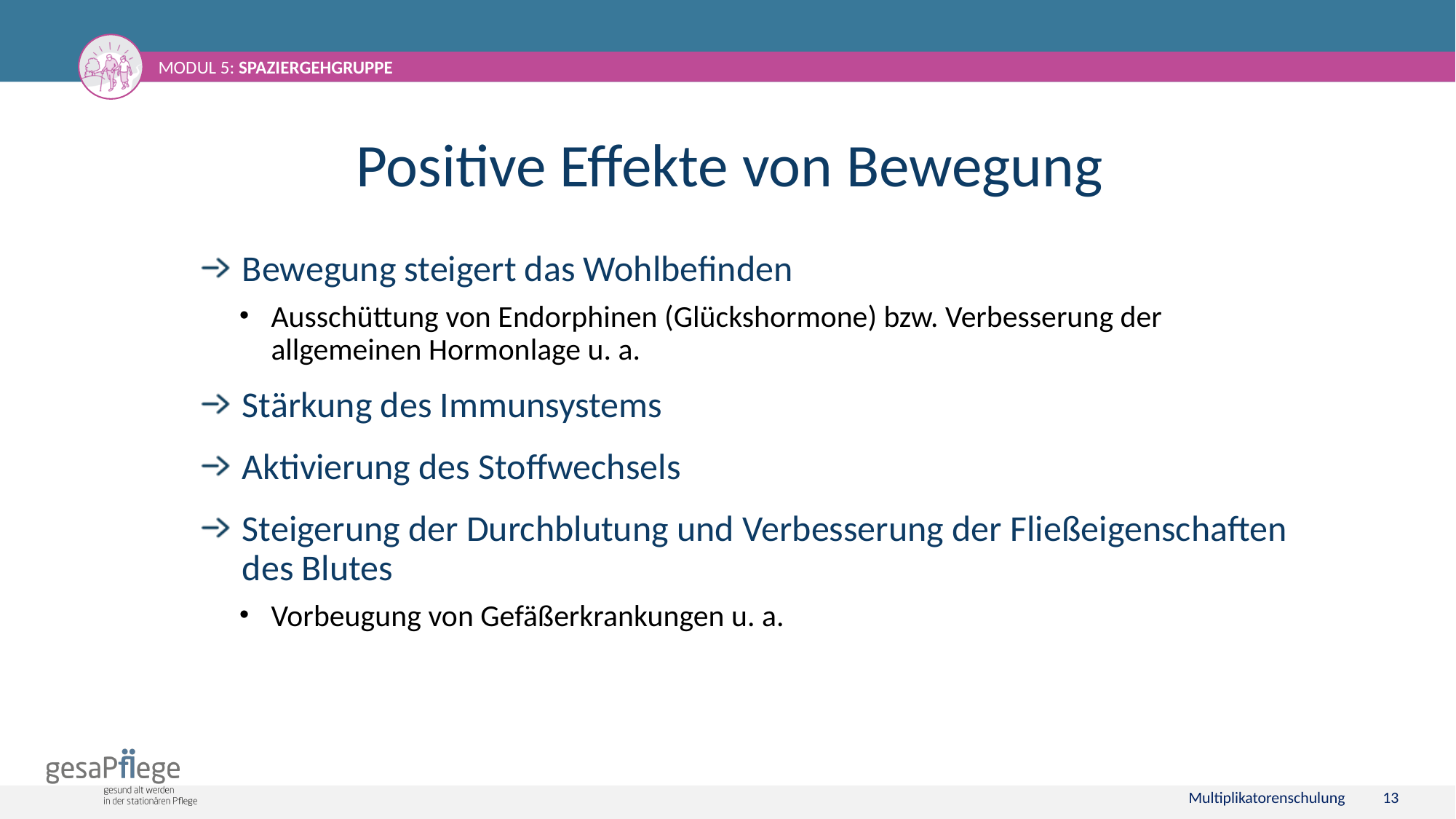

# Positive Effekte von Bewegung
Bewegung steigert das Wohlbefinden
Ausschüttung von Endorphinen (Glückshormone) bzw. Verbesserung der allgemeinen Hormonlage u. a.
Stärkung des Immunsystems
Aktivierung des Stoffwechsels
Steigerung der Durchblutung und Verbesserung der Fließeigenschaften des Blutes
Vorbeugung von Gefäßerkrankungen u. a.

Multiplikatorenschulung
13